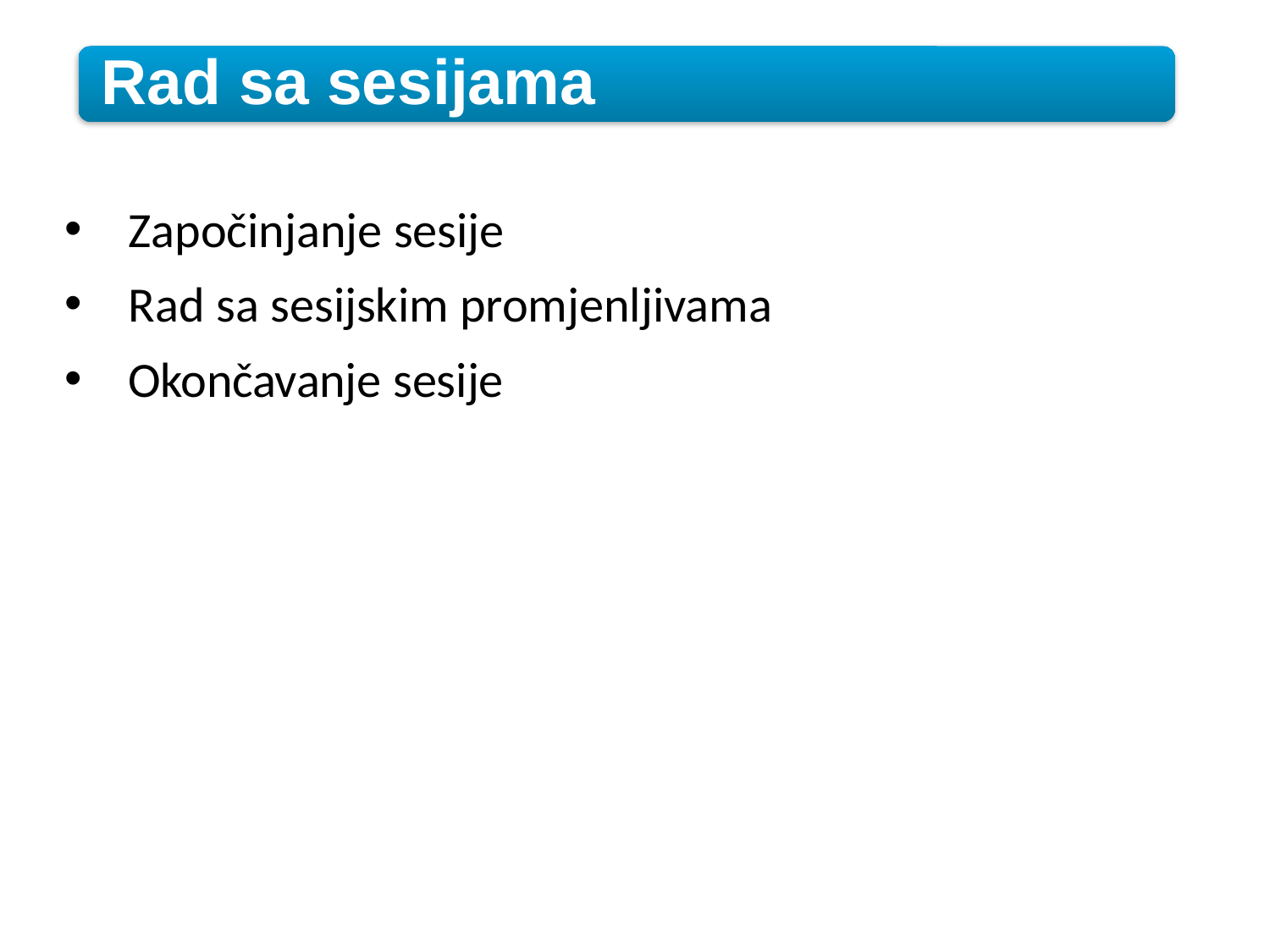

Rad sa sesijama
Započinjanje sesije
Rad sa sesijskim promjenljivama
Okončavanje sesije